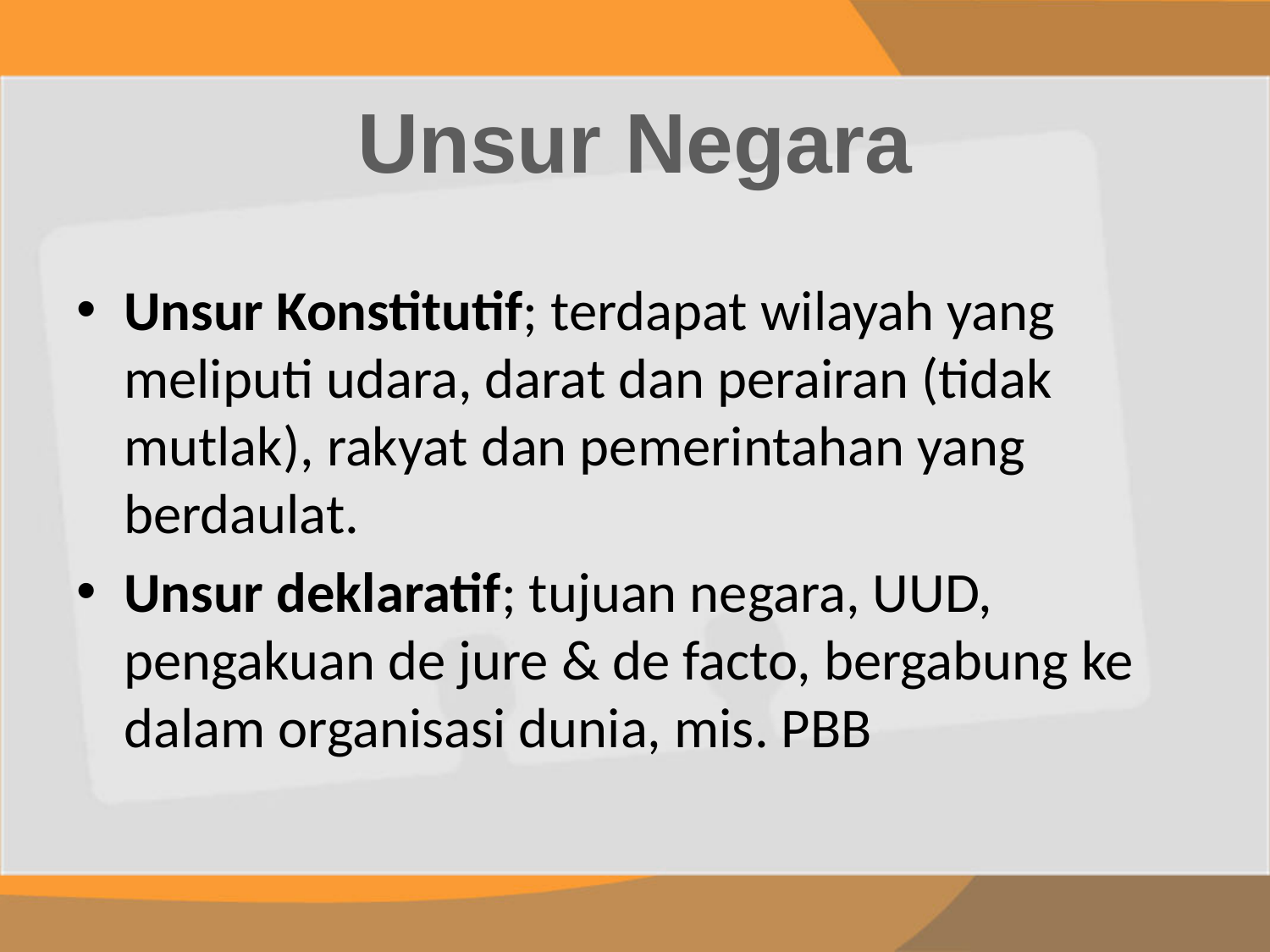

# Unsur Negara
Unsur Konstitutif; terdapat wilayah yang meliputi udara, darat dan perairan (tidak mutlak), rakyat dan pemerintahan yang berdaulat.
Unsur deklaratif; tujuan negara, UUD, pengakuan de jure & de facto, bergabung ke dalam organisasi dunia, mis. PBB